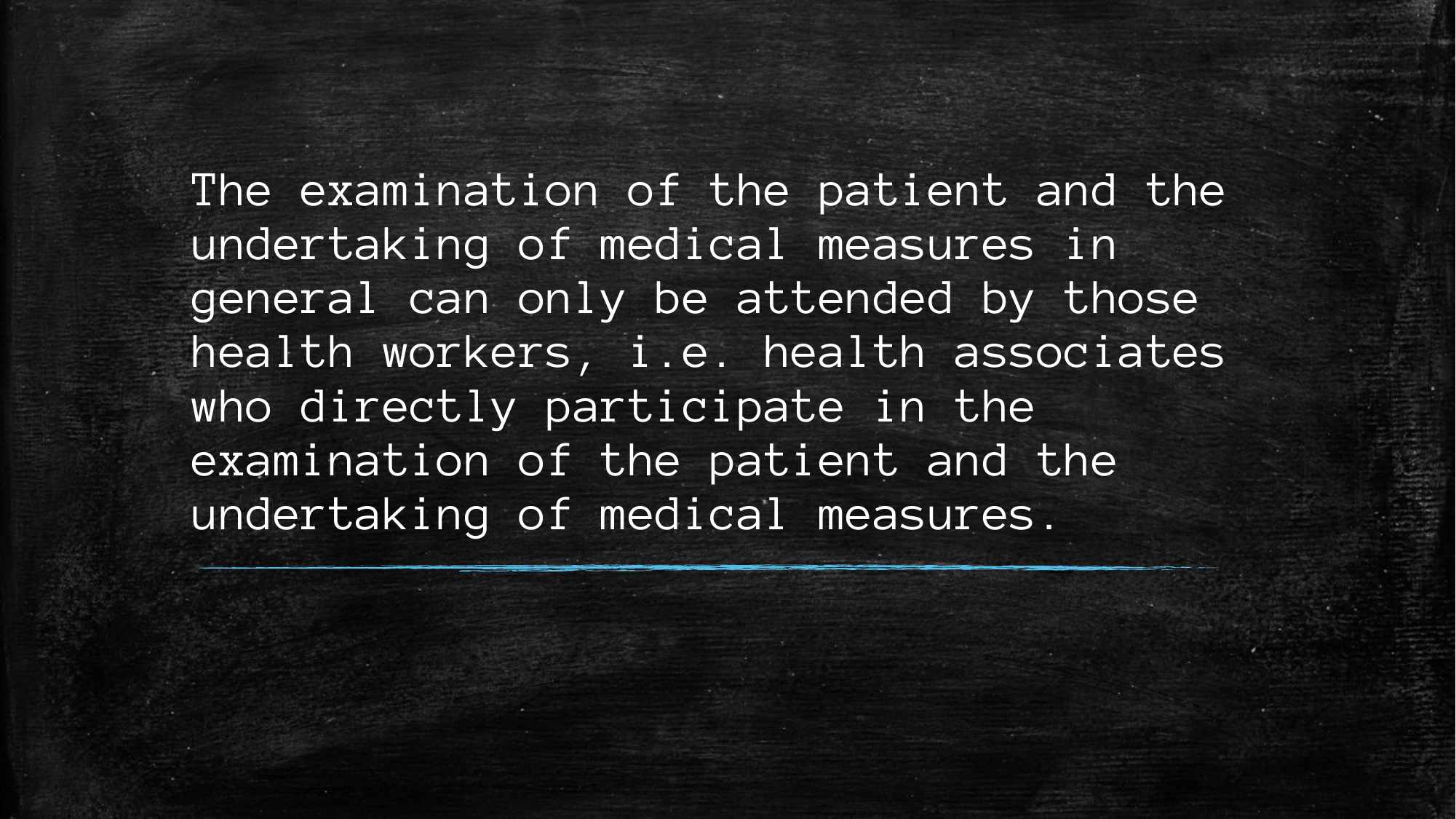

# The examination of the patient and the undertaking of medical measures in general can only be attended by those health workers, i.e. health associates who directly participate in the examination of the patient and the undertaking of medical measures.